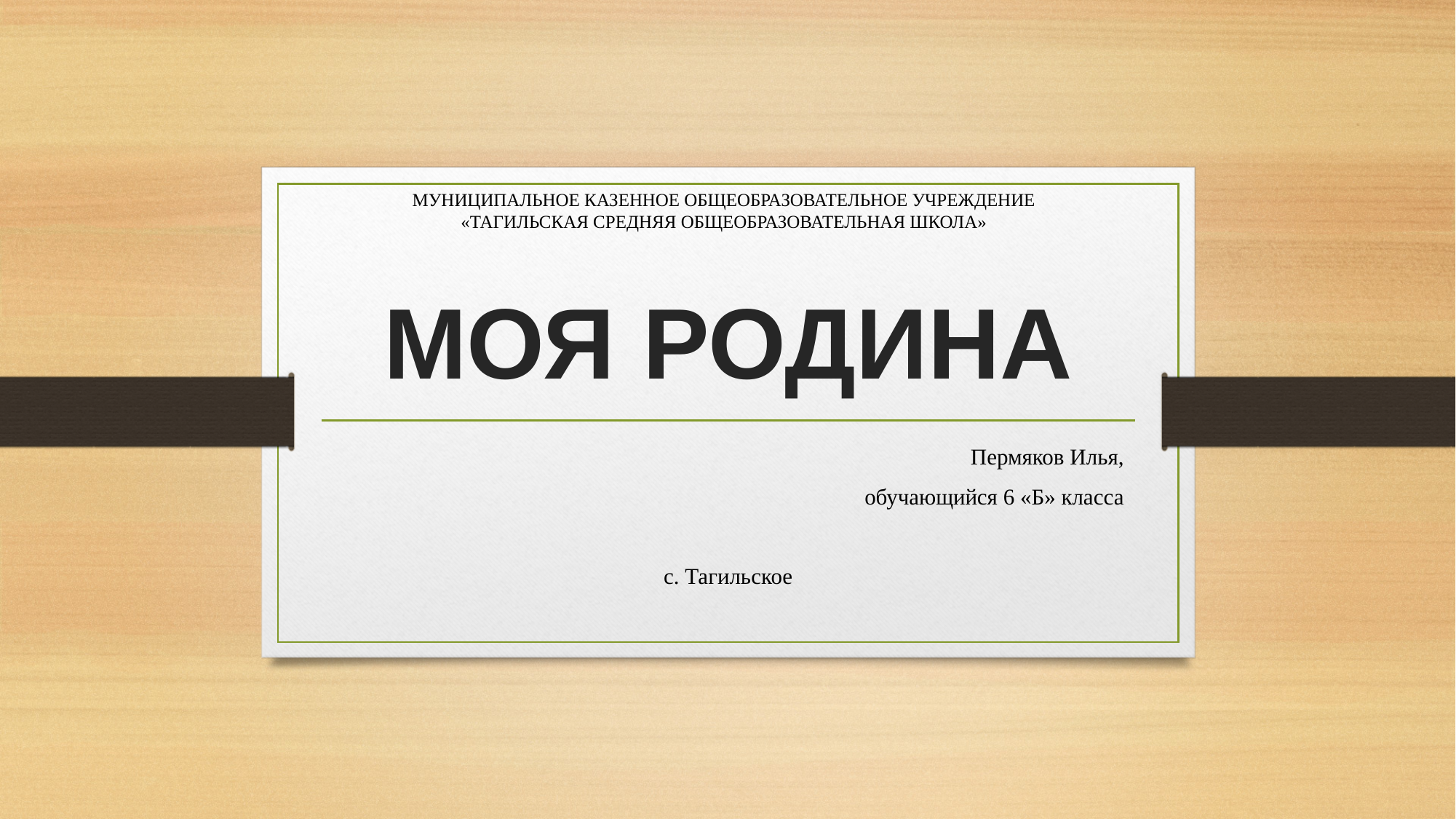

МУНИЦИПАЛЬНОЕ КАЗЕННОЕ ОБЩЕОБРАЗОВАТЕЛЬНОЕ УЧРЕЖДЕНИЕ
«ТАГИЛЬСКАЯ СРЕДНЯЯ ОБЩЕОБРАЗОВАТЕЛЬНАЯ ШКОЛА»
# МОЯ РОДИНА
Пермяков Илья,
обучающийся 6 «Б» класса

с. Тагильское